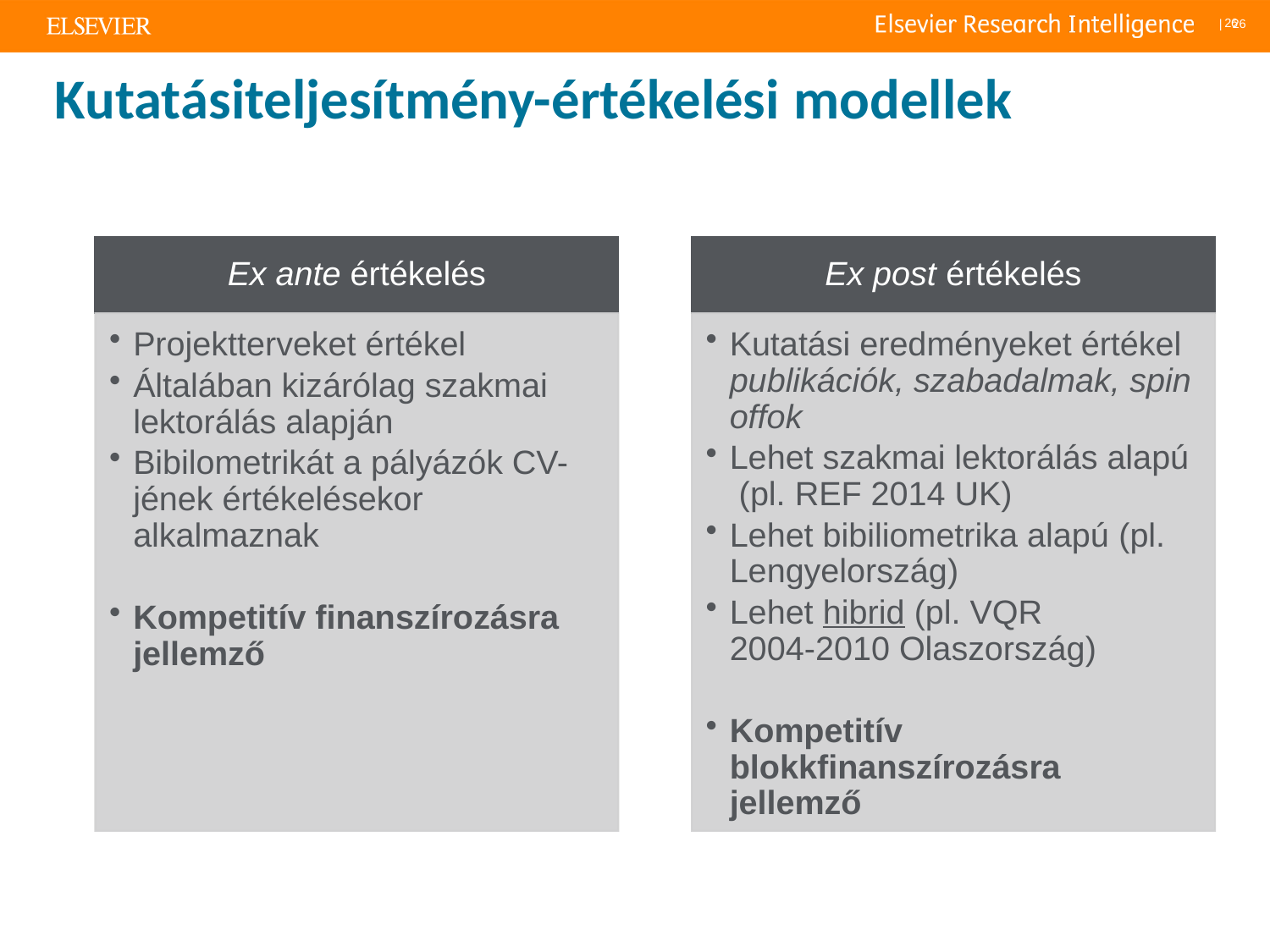

26
# Kutatásiteljesítmény-értékelési modellek
Ex ante értékelés
Projektterveket értékel
Általában kizárólag szakmai lektorálás alapján
Bibilometrikát a pályázók CV-jének értékelésekor alkalmaznak

Kompetitív finanszírozásra jellemző
Ex post értékelés
Kutatási eredményeket értékel
publikációk, szabadalmak, spin offok
Lehet szakmai lektorálás alapú  (pl. REF 2014 UK)
Lehet bibiliometrika alapú (pl. Lengyelország)
Lehet hibrid (pl. VQR
2004-2010 Olaszország)

Kompetitív blokkfinanszírozásra jellemző